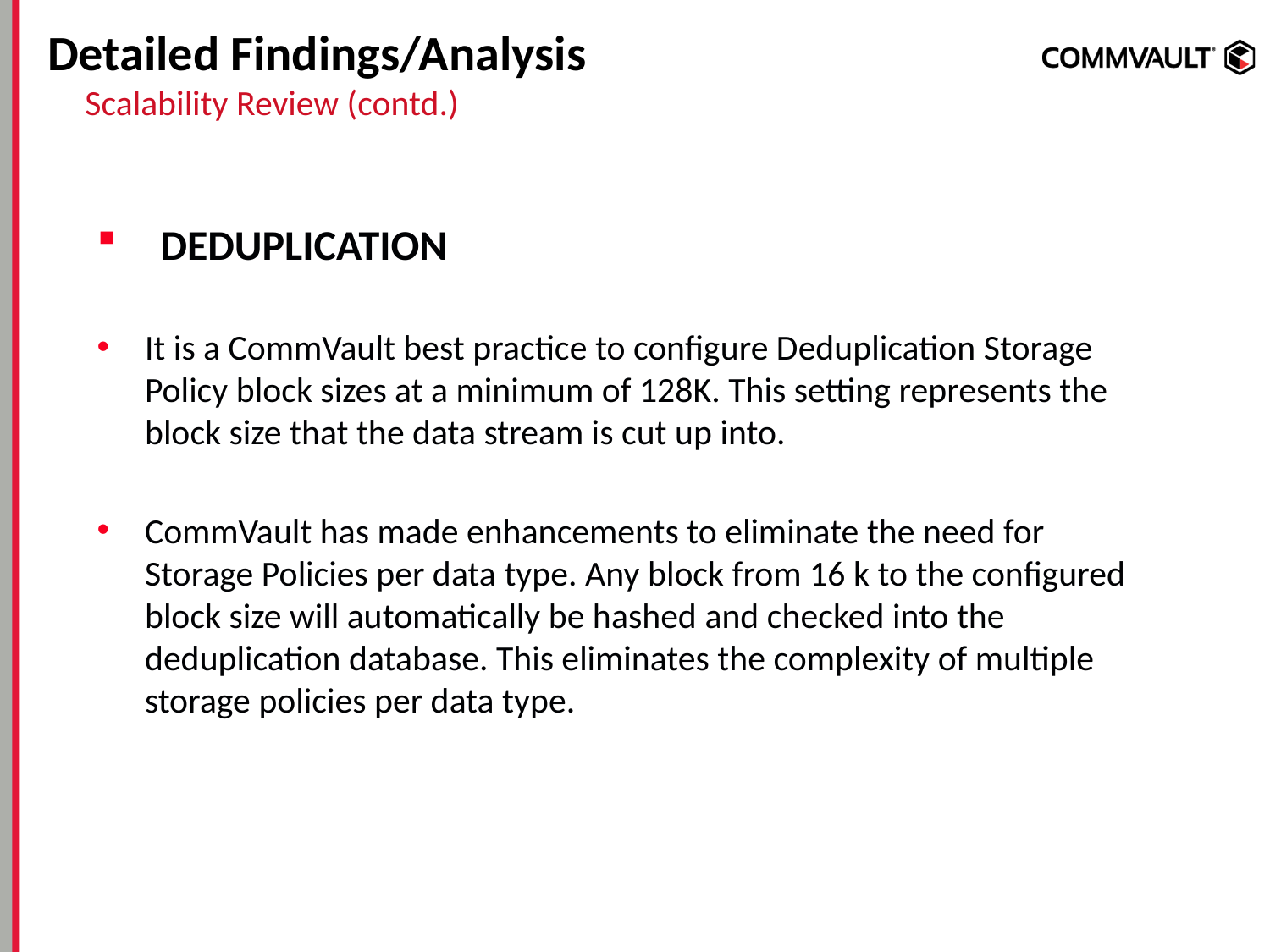

# Detailed Findings/Analysis
Scalability Review (contd.)
DEDUPLICATION

It is a CommVault best practice to configure Deduplication Storage Policy block sizes at a minimum of 128K. This setting represents the block size that the data stream is cut up into.

CommVault has made enhancements to eliminate the need for Storage Policies per data type. Any block from 16 k to the configured block size will automatically be hashed and checked into the deduplication database. This eliminates the complexity of multiple storage policies per data type.